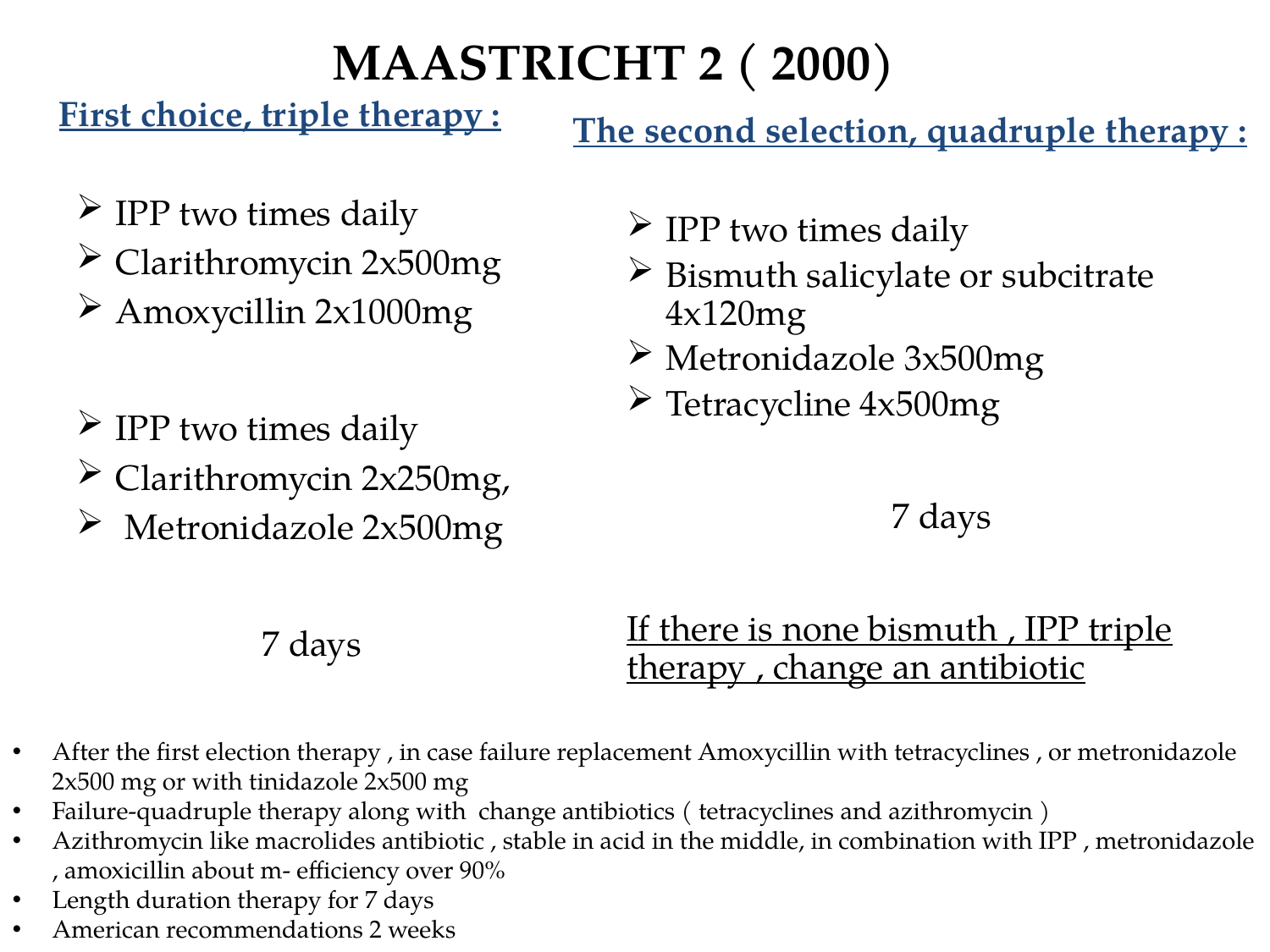

# MAASTRICHT 2 ( 2000)
First choice, triple therapy :

IPP two times daily
Clarithromycin 2x500mg
Amoxycillin 2x1000mg

IPP two times daily
Clarithromycin 2x250mg,
 Metronidazole 2x500mg

7 days

The second selection, quadruple therapy :

IPP two times daily
Bismuth salicylate or subcitrate 4x120mg
Metronidazole 3x500mg
Tetracycline 4x500mg

7 days

If there is none bismuth , IPP triple therapy , change an antibiotic

After the first election therapy , in case failure replacement Amoxycillin with tetracyclines , or metronidazole 2x500 mg or with tinidazole 2x500 mg
Failure-quadruple therapy along with  change antibiotics ( tetracyclines and azithromycin )
Azithromycin like macrolides antibiotic , stable in acid in the middle, in combination with IPP , metronidazole , amoxicillin about m- efficiency over 90%
Length duration therapy for 7 days
American recommendations 2 weeks